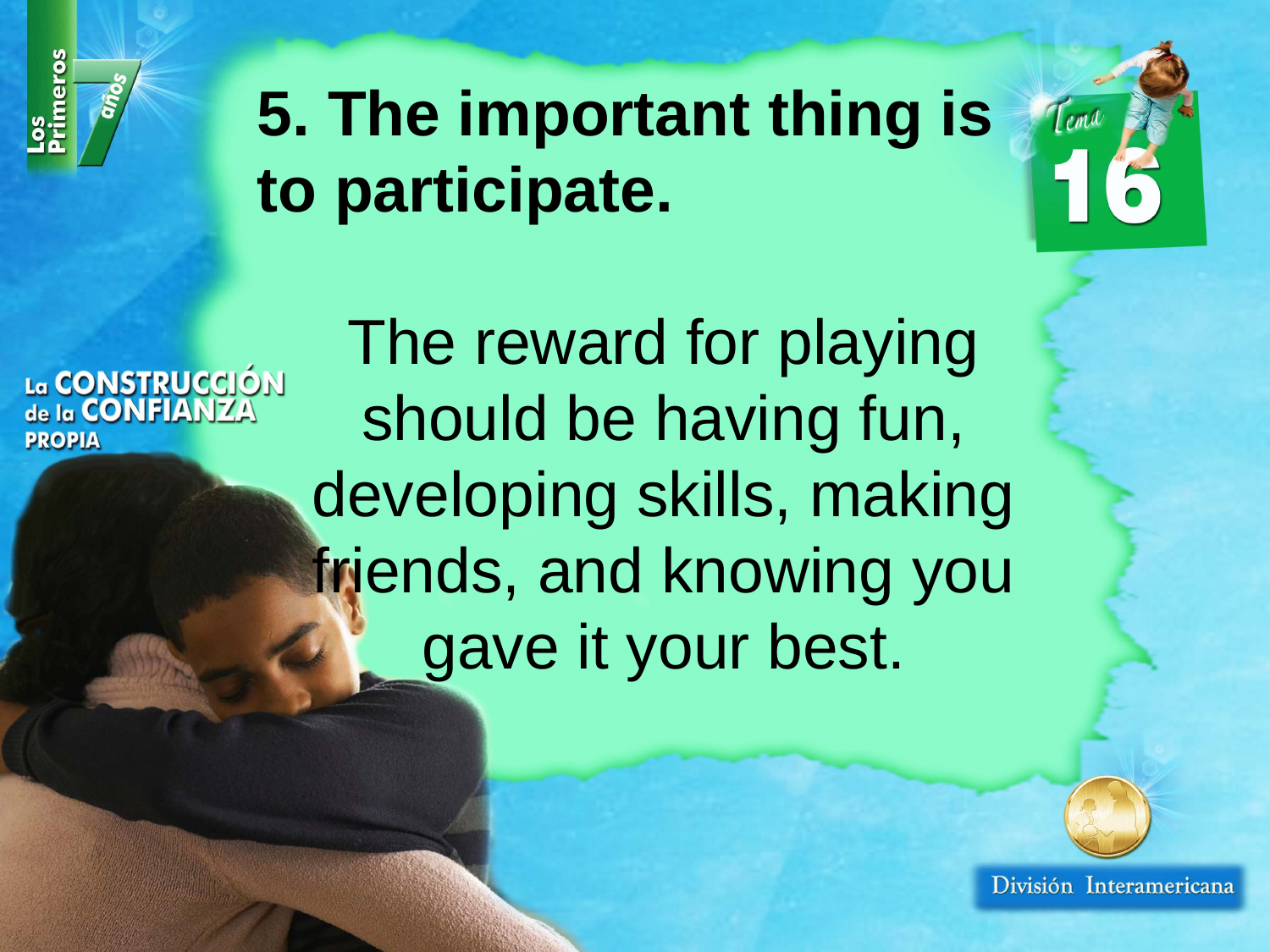

5. The important thing is to participate.

The reward for playing should be having fun, developing skills, making friends, and knowing you gave it your best.